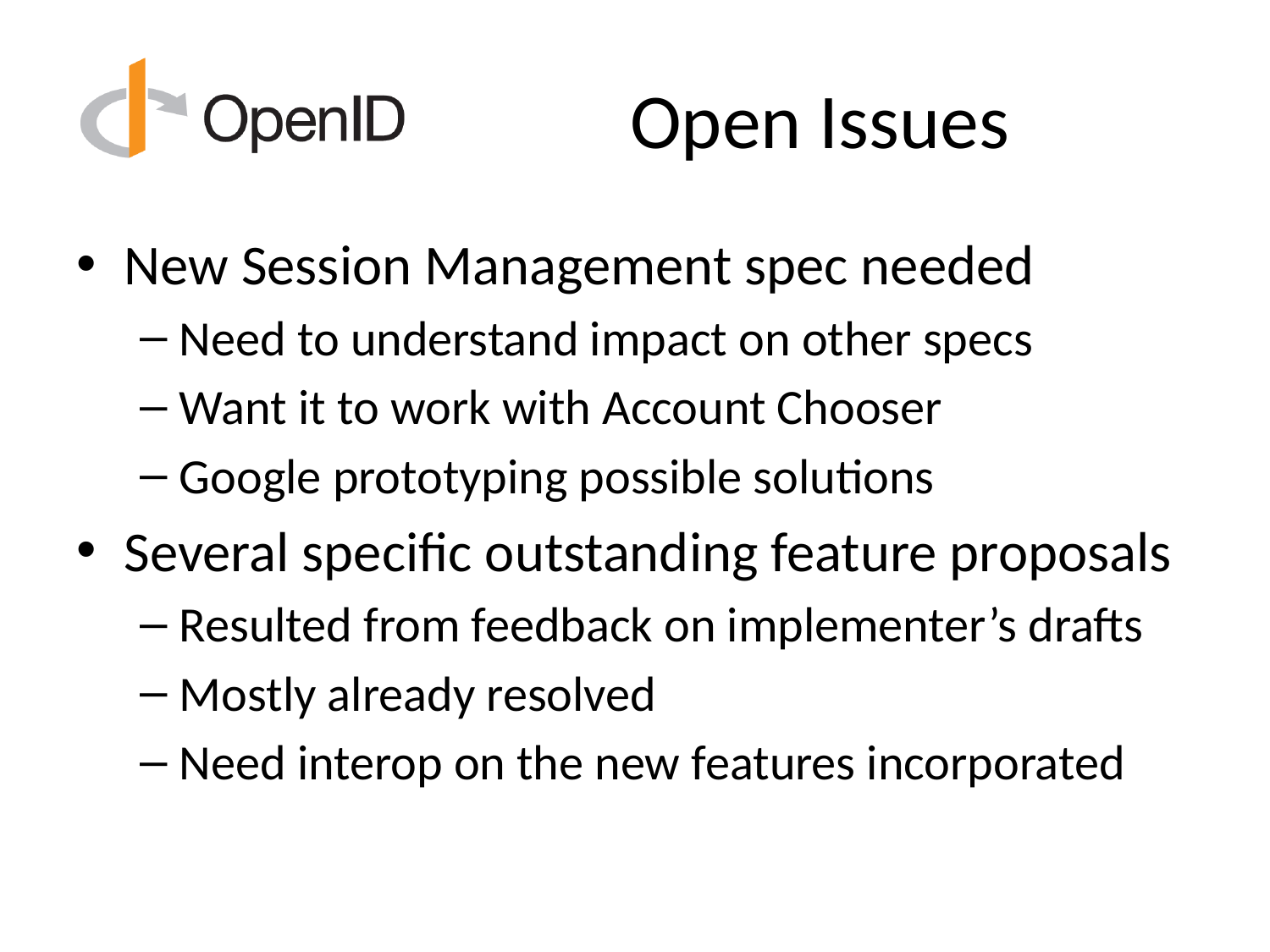

# Open Issues
New Session Management spec needed
Need to understand impact on other specs
Want it to work with Account Chooser
Google prototyping possible solutions
Several specific outstanding feature proposals
Resulted from feedback on implementer’s drafts
Mostly already resolved
Need interop on the new features incorporated